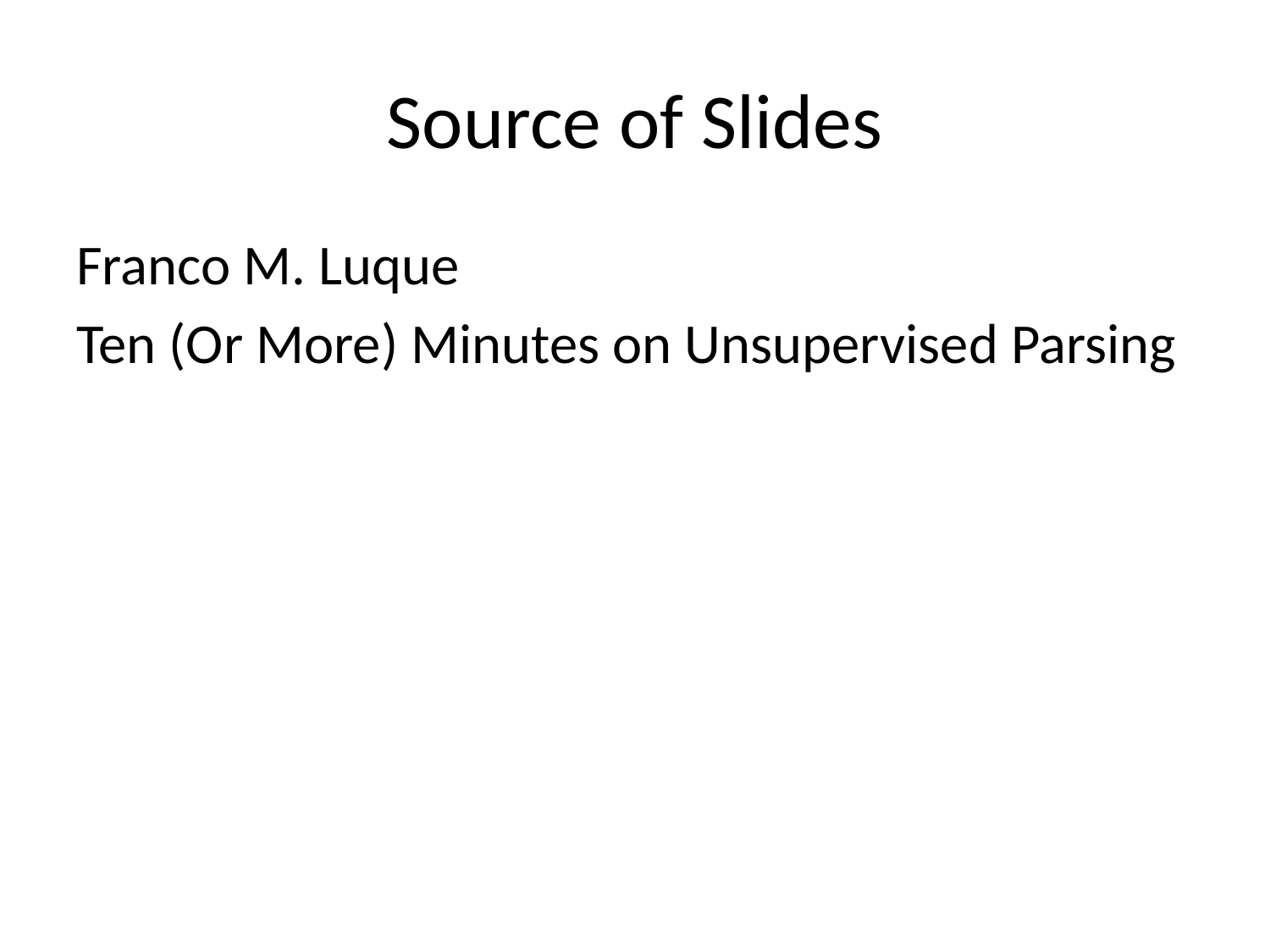

# Source of Slides
Franco M. Luque
Ten (Or More) Minutes on Unsupervised Parsing